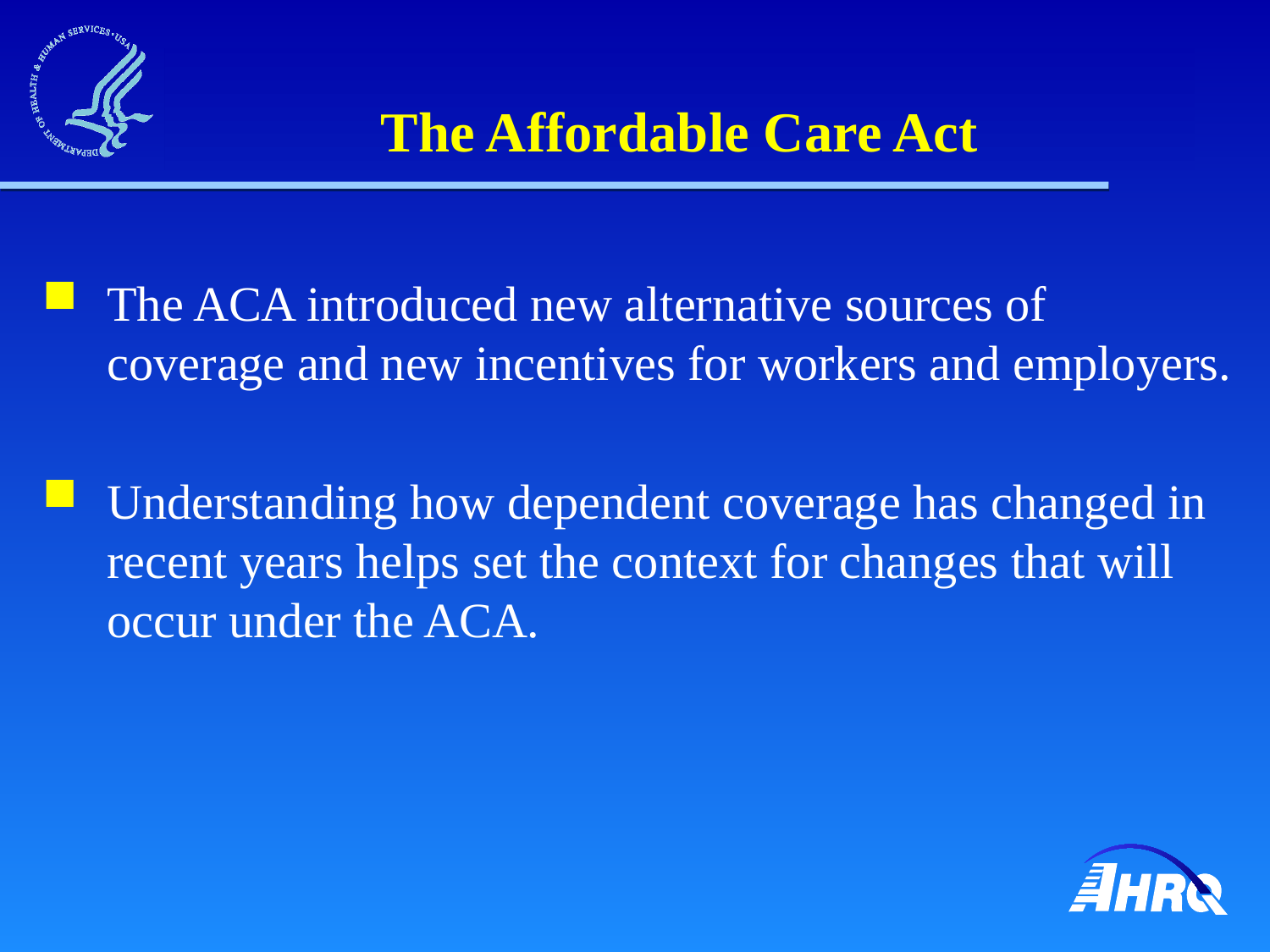

# The Affordable Care Act

The ACA introduced new alternative sources of coverage and new incentives for workers and employers.

Understanding how dependent coverage has changed in  recent years helps set the context for changes that will occur under the ACA.